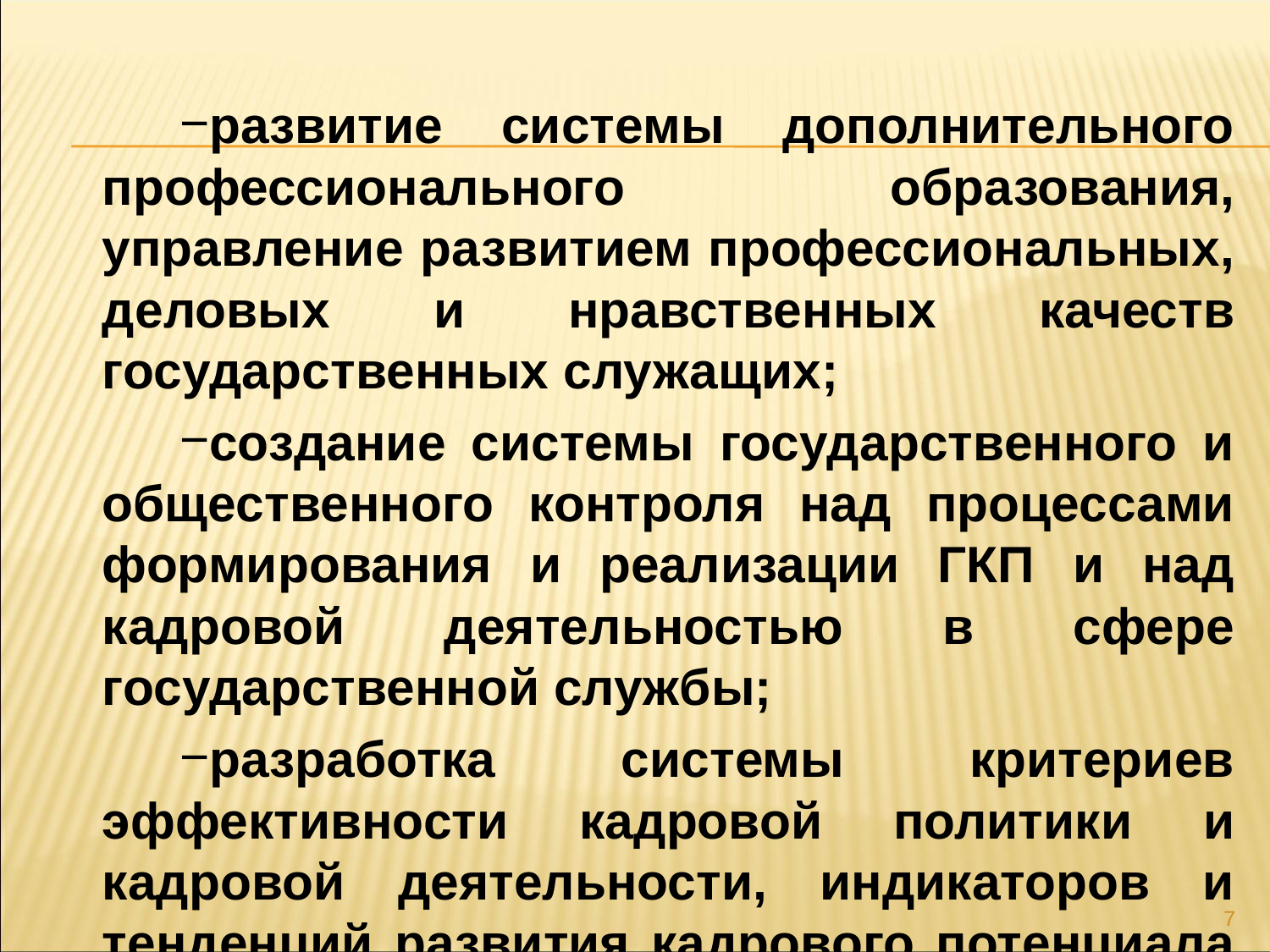

развитие системы дополнительного профессионального образования, управление развитием профессиональных, деловых и нравственных качеств государственных служащих;
создание системы государственного и общественного контроля над процессами формирования и реализации ГКП и над кадровой деятельностью в сфере государственной службы;
разработка системы критериев эффективности кадровой политики и кадровой деятельности, индикаторов и тенденций развития кадрового потенциала государственной службы.
7